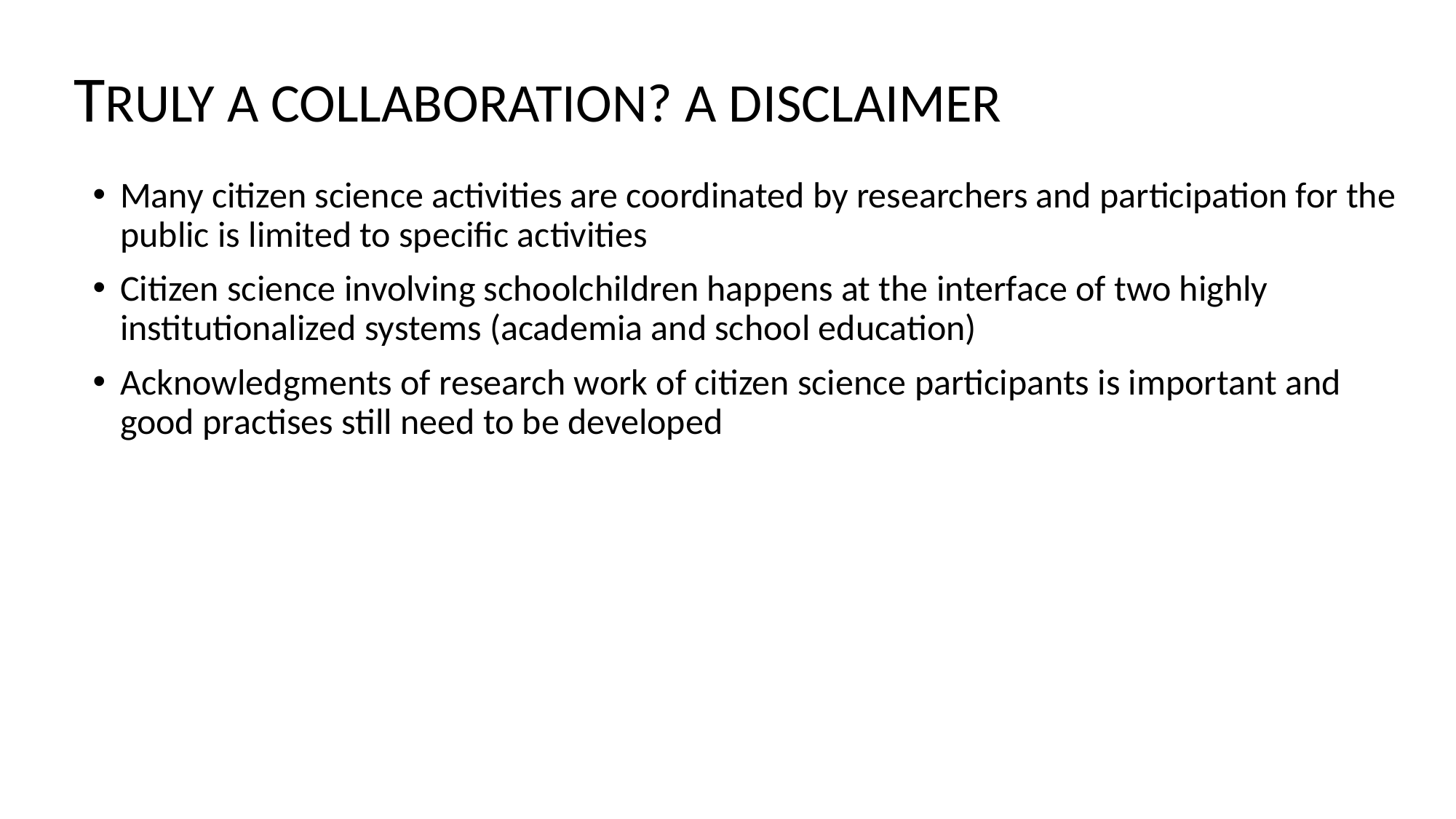

TRULY A COLLABORATION? A DISCLAIMER
Many citizen science activities are coordinated by researchers and participation for the public is limited to specific activities
Citizen science involving schoolchildren happens at the interface of two highly institutionalized systems (academia and school education)
Acknowledgments of research work of citizen science participants is important and good practises still need to be developed